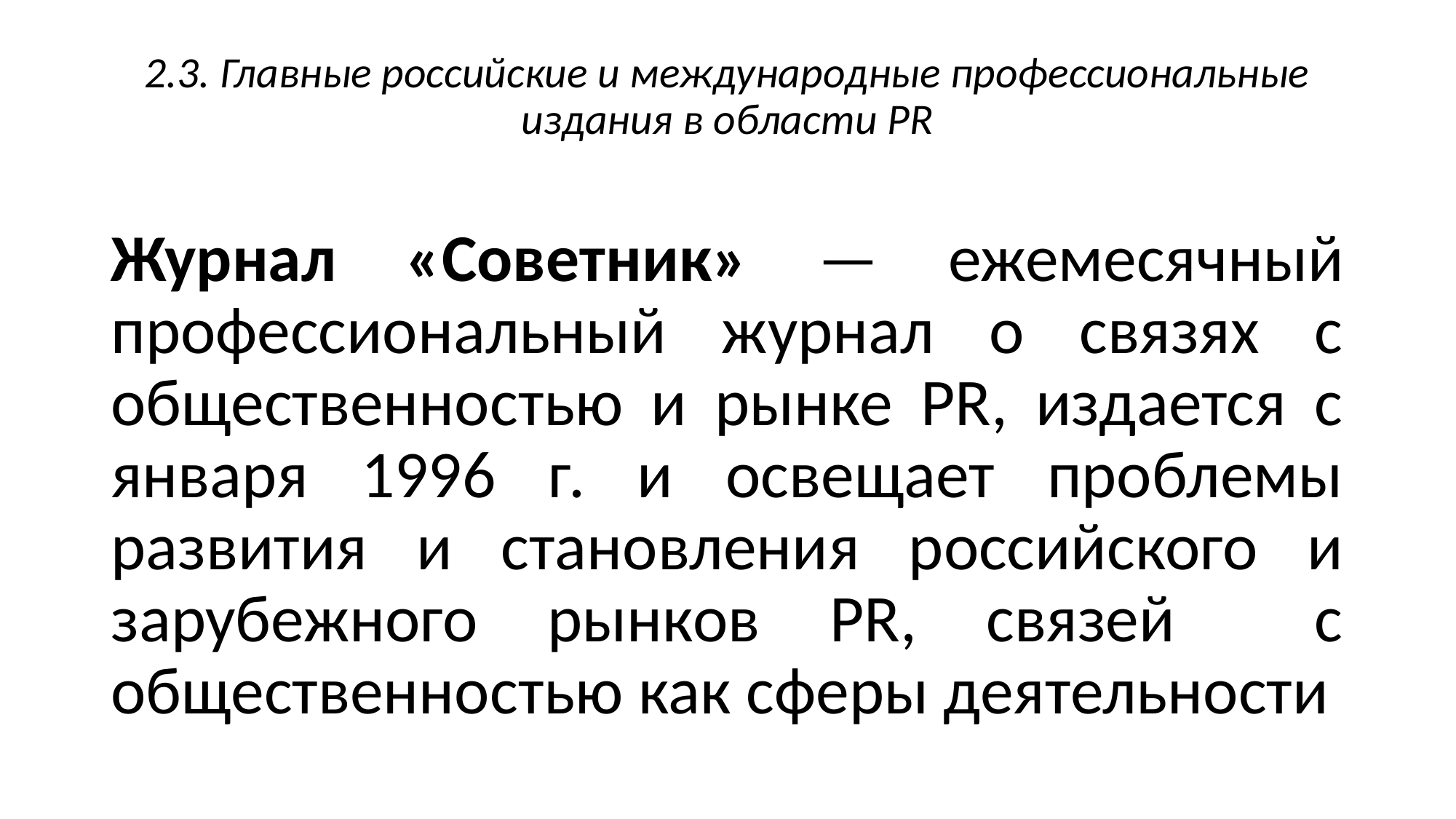

# 2.3. Главные российские и международные профессиональные издания в области PR
Журнал «Советник» — ежемесячный профессиональный журнал о связях с общественностью и рынке PR, издается с января 1996 г. и освещает проблемы развития и становления российского и зарубежного рынков PR, связей  с общественностью как сферы деятельности